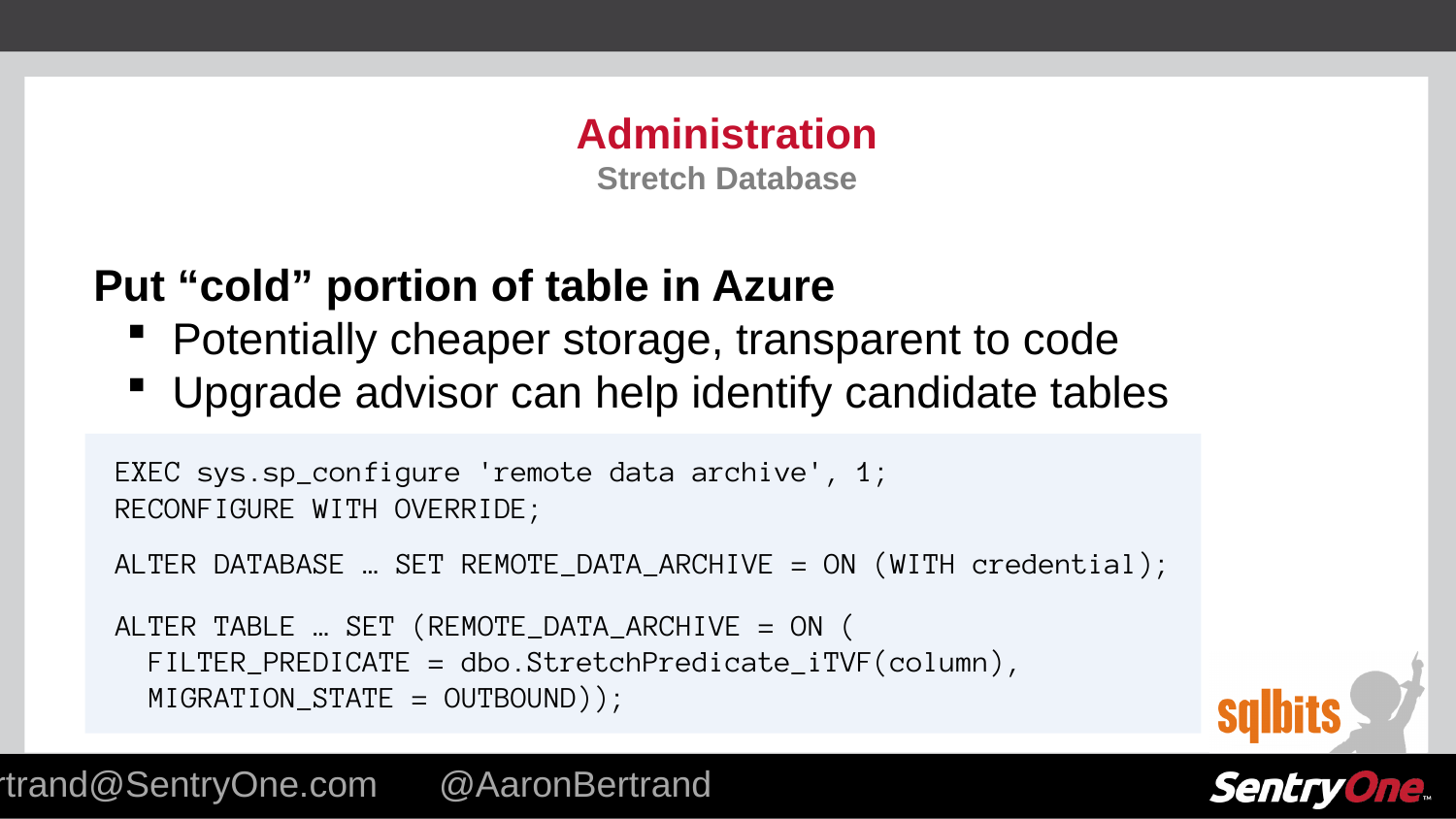

# Administration Stretch Database
Put “cold” portion of table in Azure
Potentially cheaper storage, transparent to code
Upgrade advisor can help identify candidate tables

 EXEC sys.sp_configure 'remote data archive', 1;
 RECONFIGURE WITH OVERRIDE;
 ALTER DATABASE … SET REMOTE_DATA_ARCHIVE = ON (WITH credential);
 ALTER TABLE … SET (REMOTE_DATA_ARCHIVE = ON (
   FILTER_PREDICATE = dbo.StretchPredicate_iTVF(column),
   MIGRATION_STATE = OUTBOUND));